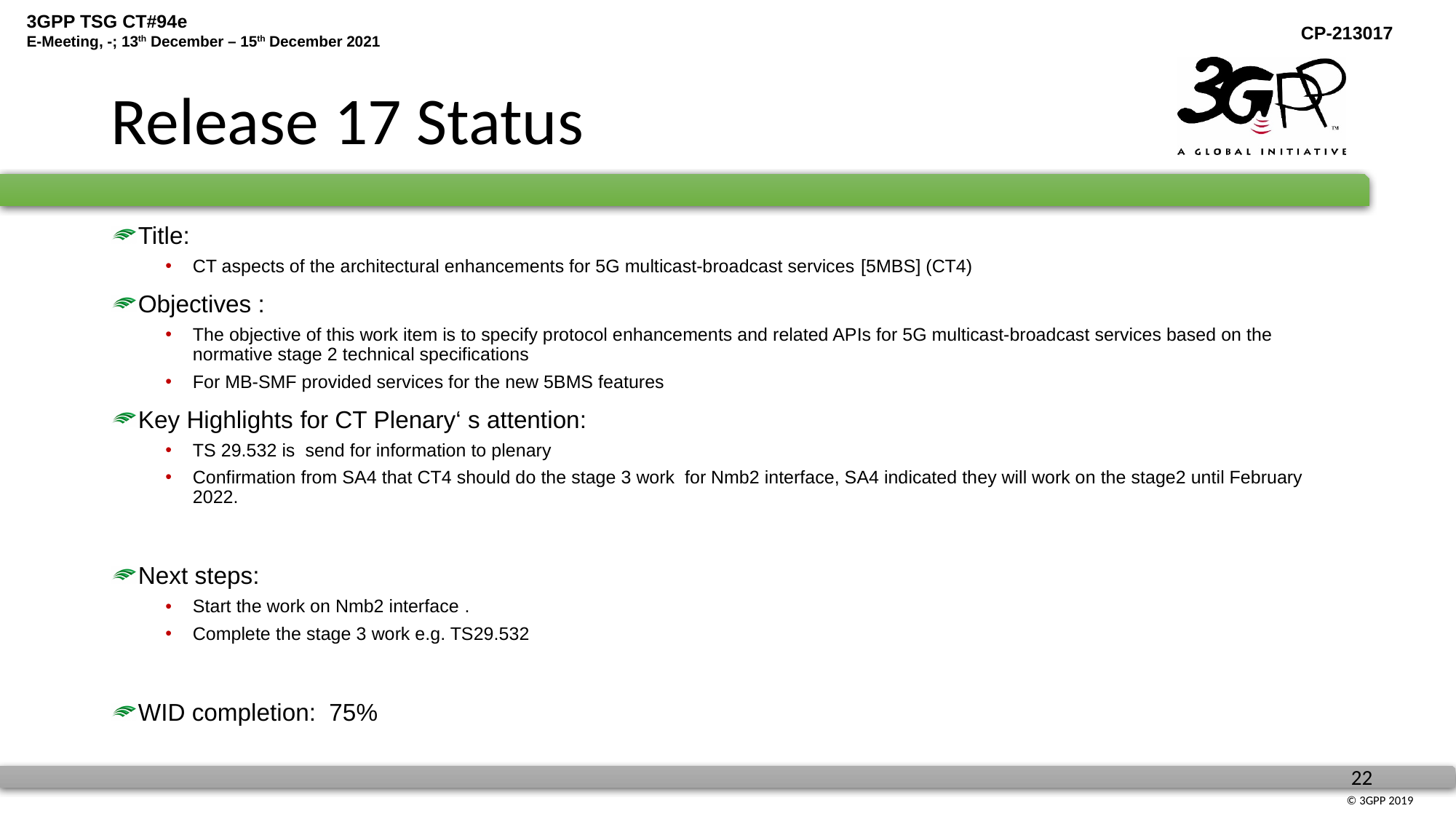

# Release 17 Status
Title:
CT aspects of the architectural enhancements for 5G multicast-broadcast services [5MBS] (CT4)
Objectives :
The objective of this work item is to specify protocol enhancements and related APIs for 5G multicast-broadcast services based on the normative stage 2 technical specifications
For MB-SMF provided services for the new 5BMS features
Key Highlights for CT Plenary‘ s attention:
TS 29.532 is  send for information to plenary
Confirmation from SA4 that CT4 should do the stage 3 work  for Nmb2 interface, SA4 indicated they will work on the stage2 until February 2022.

Next steps:
Start the work on Nmb2 interface .
Complete the stage 3 work e.g. TS29.532

WID completion:  75%